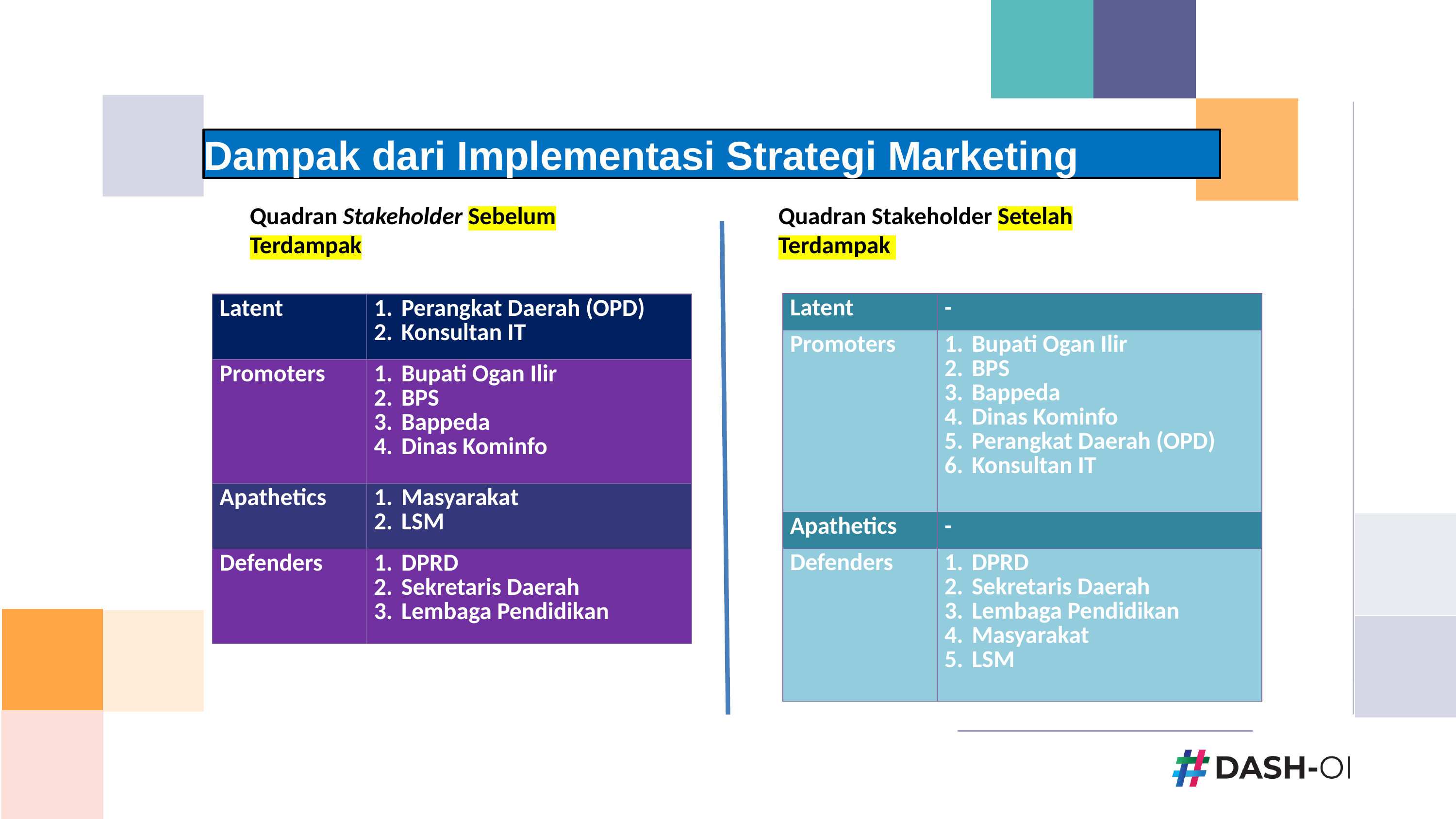

Dampak dari Implementasi Strategi Marketing
Quadran Stakeholder Setelah Terdampak
Quadran Stakeholder Sebelum Terdampak
| Latent | - |
| --- | --- |
| Promoters | Bupati Ogan Ilir BPS Bappeda Dinas Kominfo Perangkat Daerah (OPD) Konsultan IT |
| Apathetics | - |
| Defenders | DPRD Sekretaris Daerah Lembaga Pendidikan Masyarakat LSM |
| Latent | Perangkat Daerah (OPD) Konsultan IT |
| --- | --- |
| Promoters | Bupati Ogan Ilir BPS Bappeda Dinas Kominfo |
| Apathetics | Masyarakat LSM |
| Defenders | DPRD Sekretaris Daerah Lembaga Pendidikan |
Latent
Promoters